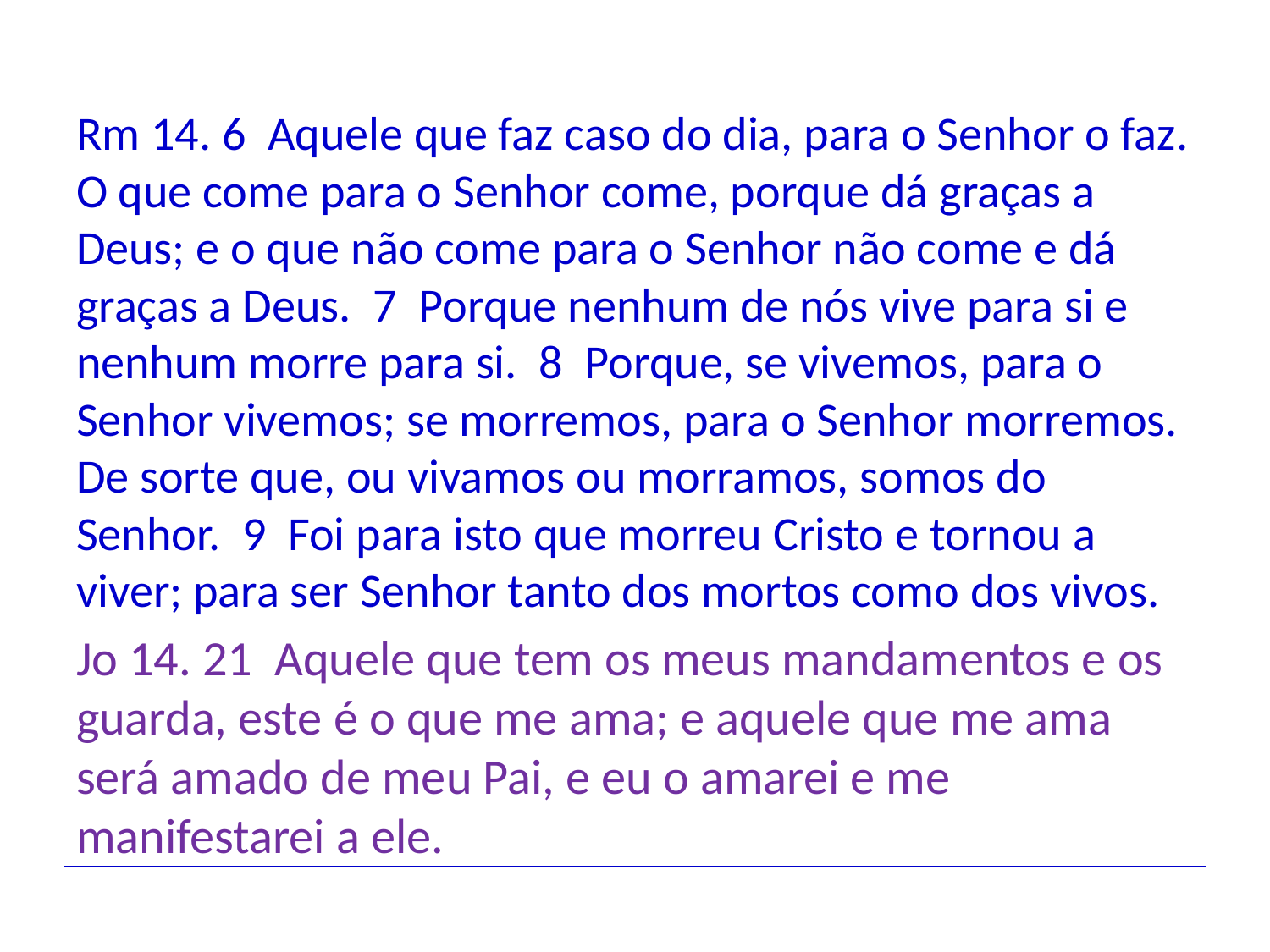

Rm 14. 6  Aquele que faz caso do dia, para o Senhor o faz. O que come para o Senhor come, porque dá graças a Deus; e o que não come para o Senhor não come e dá graças a Deus.  7  Porque nenhum de nós vive para si e nenhum morre para si.  8  Porque, se vivemos, para o Senhor vivemos; se morremos, para o Senhor morremos. De sorte que, ou vivamos ou morramos, somos do Senhor.  9  Foi para isto que morreu Cristo e tornou a viver; para ser Senhor tanto dos mortos como dos vivos.
Jo 14. 21  Aquele que tem os meus mandamentos e os guarda, este é o que me ama; e aquele que me ama será amado de meu Pai, e eu o amarei e me manifestarei a ele.